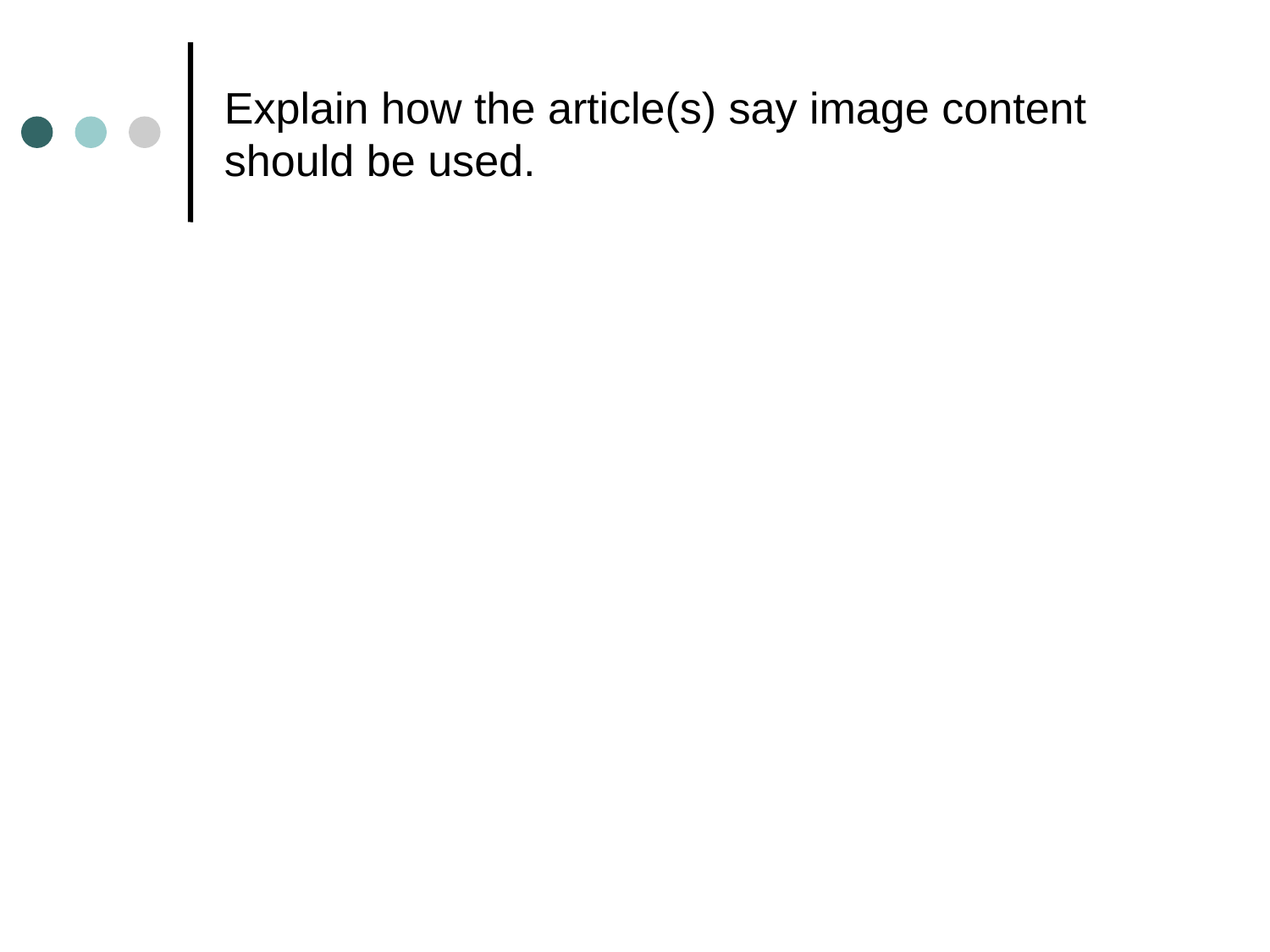

# Explain how the article(s) say image content should be used.